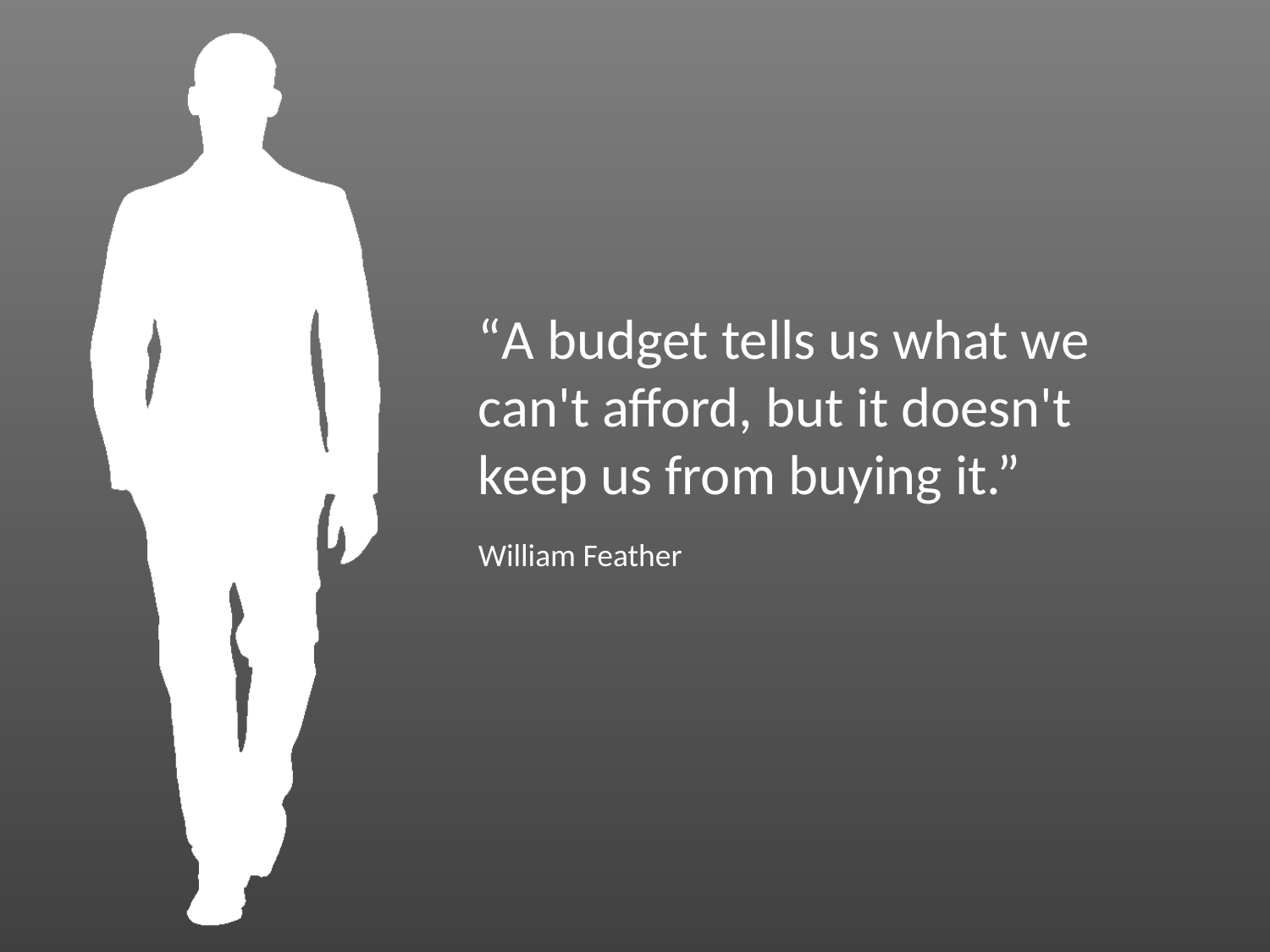

“A budget tells us what we can't afford, but it doesn't keep us from buying it.”
William Feather